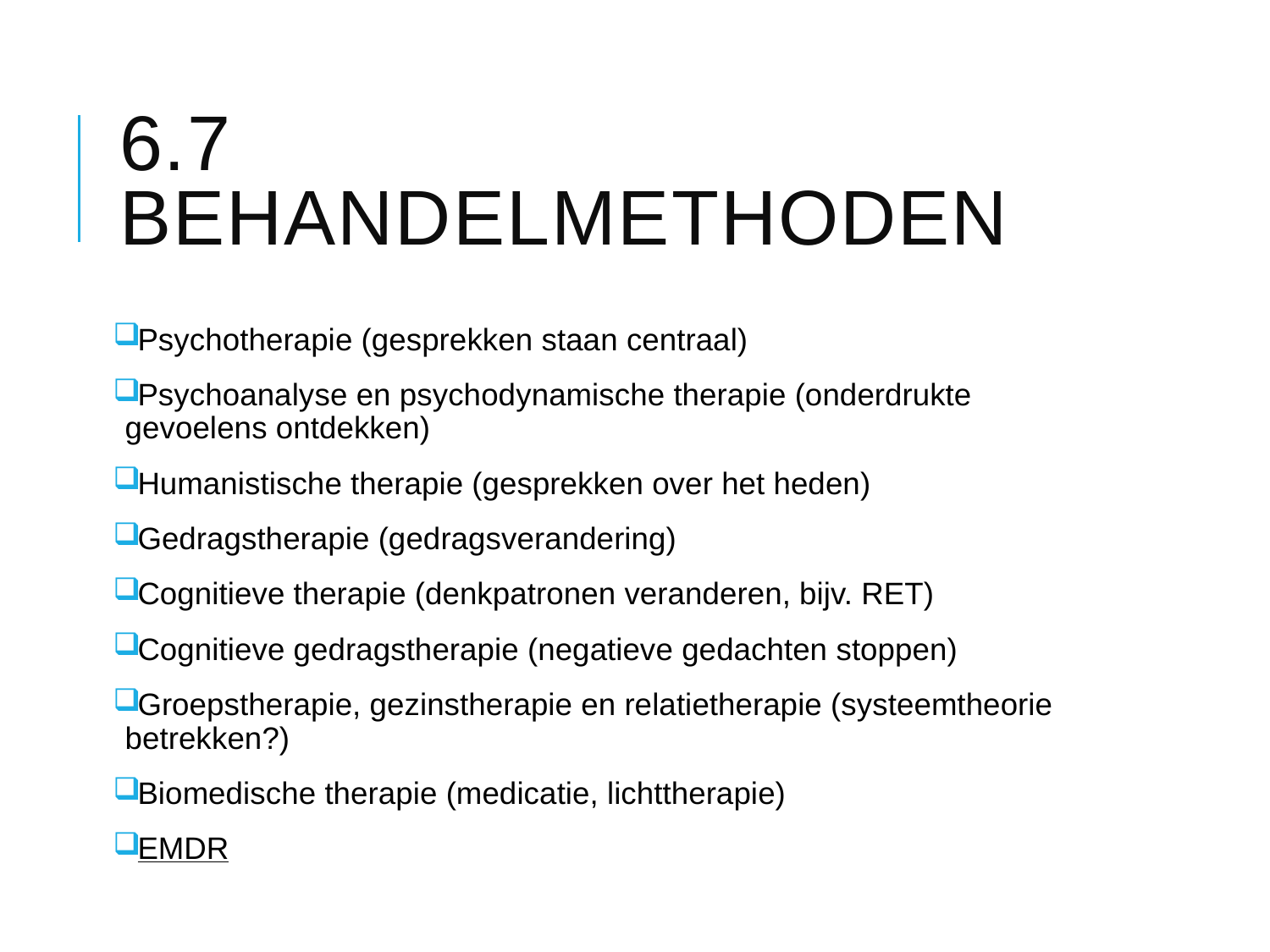

# 6.7 Behandelmethoden
Psychotherapie (gesprekken staan centraal)
Psychoanalyse en psychodynamische therapie (onderdrukte gevoelens ontdekken)
Humanistische therapie (gesprekken over het heden)
Gedragstherapie (gedragsverandering)
Cognitieve therapie (denkpatronen veranderen, bijv. RET)
Cognitieve gedragstherapie (negatieve gedachten stoppen)
Groepstherapie, gezinstherapie en relatietherapie (systeemtheorie betrekken?)
Biomedische therapie (medicatie, lichttherapie)
EMDR